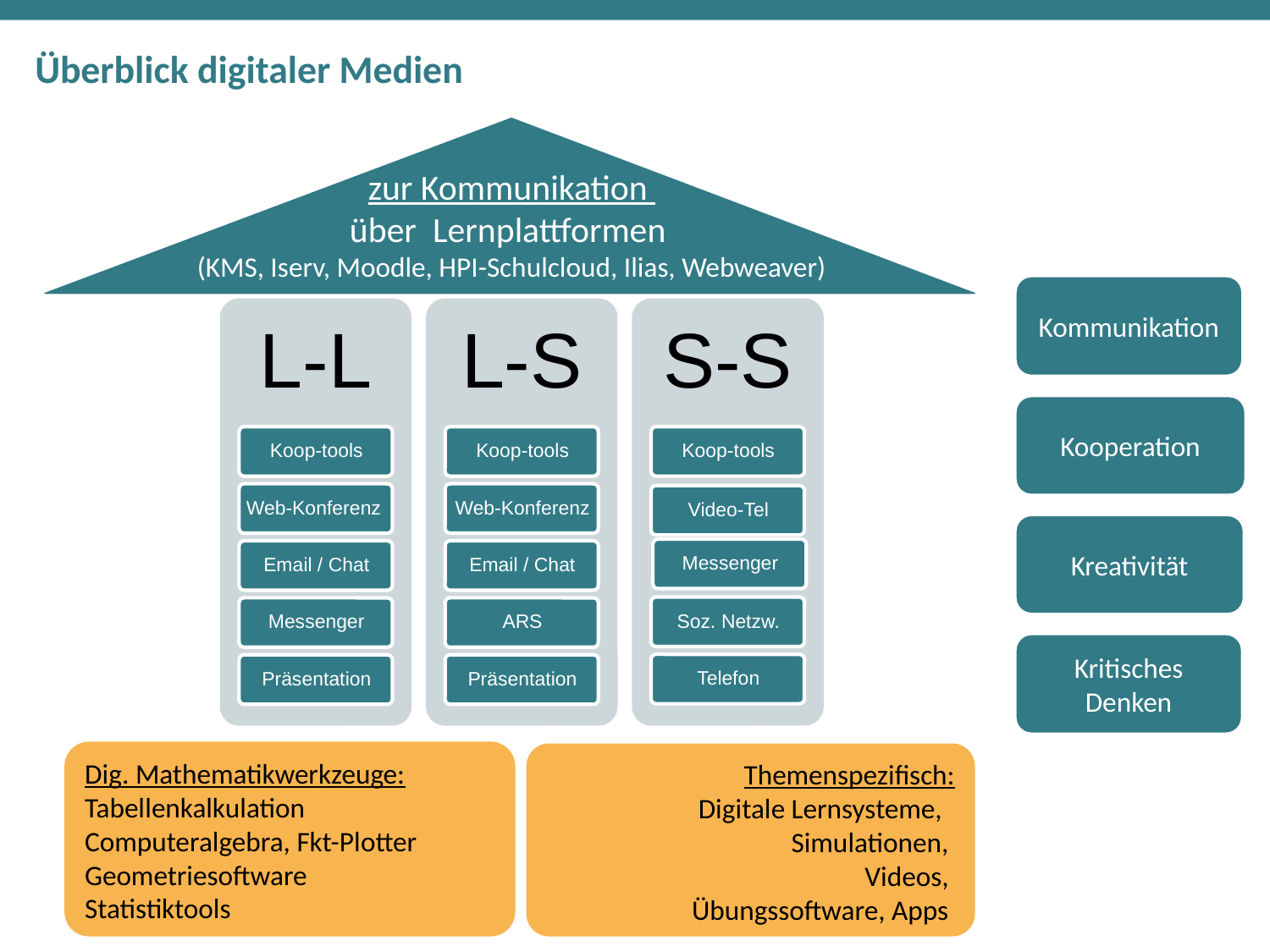

# Überblick digitaler Medien

zur Kommunikation
über  Lernplattformen
(KMS, Iserv, Moodle, HPI-Schulcloud, Ilias, Webweaver)

Kommunikation
L-L
Koop-tools
Web-Konferenz
Email / Chat
Messenger
Präsentation
L-S
Koop-tools
Web-Konferenz
Email / Chat
ARS
Präsentation
S-S
Video-Tel
Messenger
Soz. Netzw.
Telefon
Koop-tools
Kooperation
Kreativität
Kritisches Denken
Dig. Mathematikwerkzeuge:
Tabellenkalkulation
Computeralgebra, Fkt-Plotter
Geometriesoftware
Statistiktools
Themenspezifisch:
Digitale Lernsysteme,
Simulationen,
Videos,
Übungssoftware, Apps